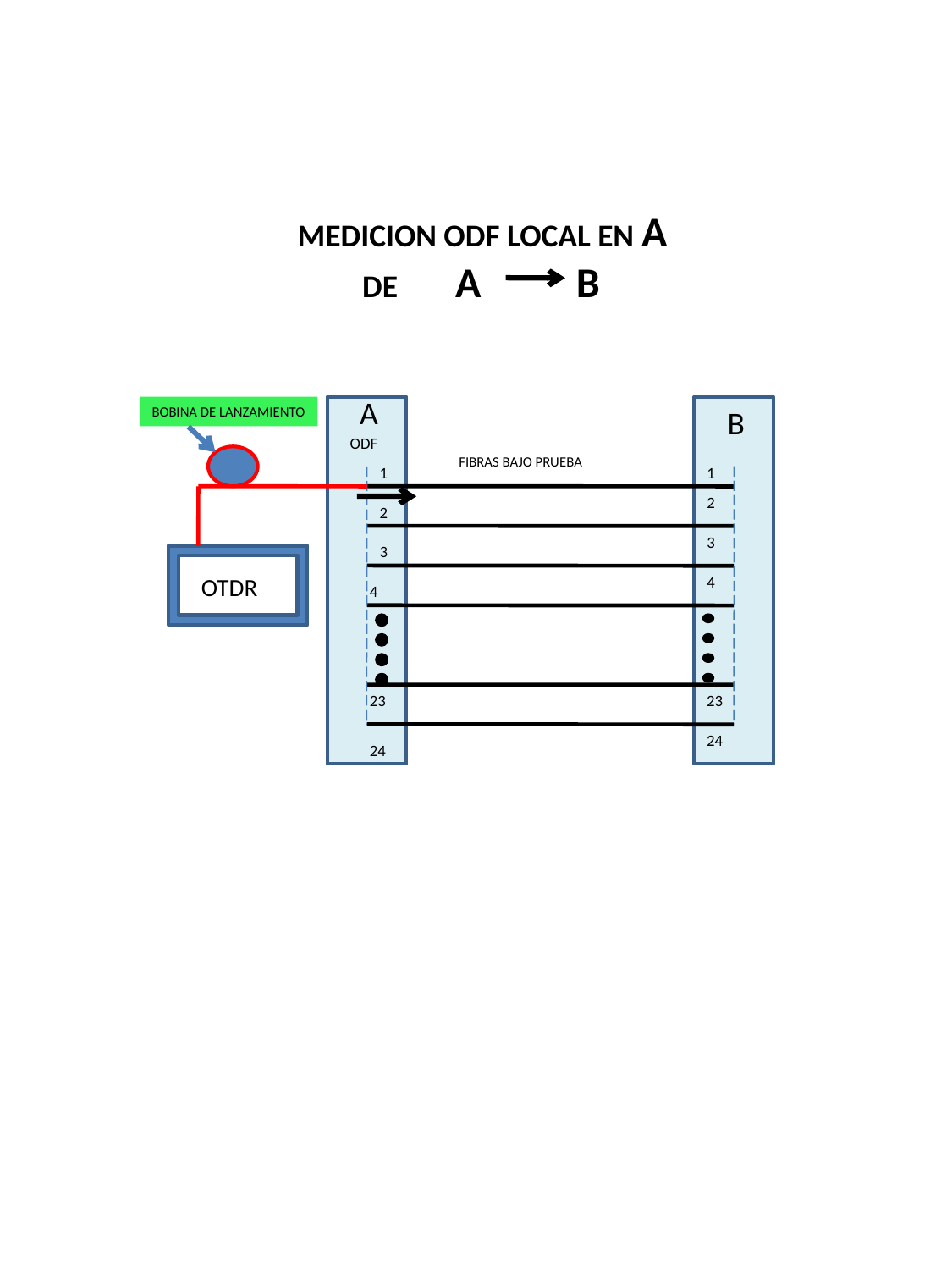

MEDICION ODF LOCAL EN A
DE        A          B
A
BOBINA DE LANZAMIENTO

B
ODF

FIBRAS BAJO PRUEBA
1
1
2
2
3
3

OTDR
4
4

23
23
24
24